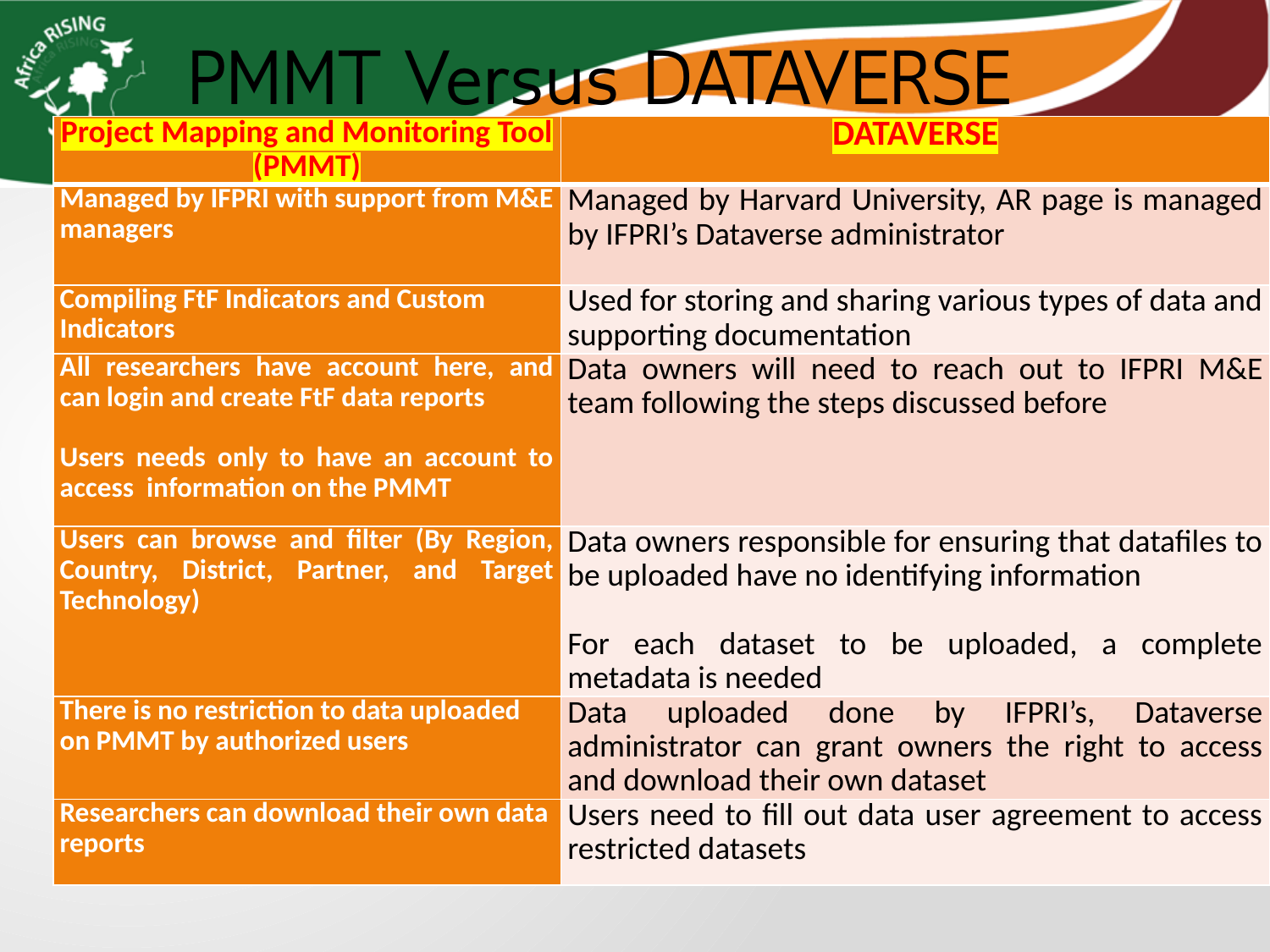

PMMT Versus DATAVERSE
| Project Mapping and Monitoring Tool (PMMT) | DATAVERSE |
| --- | --- |
| Managed by IFPRI with support from M&E managers | Managed by Harvard University, AR page is managed by IFPRI’s Dataverse administrator |
| Compiling FtF Indicators and Custom Indicators | Used for storing and sharing various types of data and supporting documentation |
| All researchers have account here, and can login and create FtF data reports Users needs only to have an account to access information on the PMMT | Data owners will need to reach out to IFPRI M&E team following the steps discussed before |
| Users can browse and filter (By Region, Country, District, Partner, and Target Technology) | Data owners responsible for ensuring that datafiles to be uploaded have no identifying information For each dataset to be uploaded, a complete metadata is needed |
| There is no restriction to data uploaded on PMMT by authorized users | Data uploaded done by IFPRI’s, Dataverse administrator can grant owners the right to access and download their own dataset |
| Researchers can download their own data reports | Users need to fill out data user agreement to access restricted datasets |